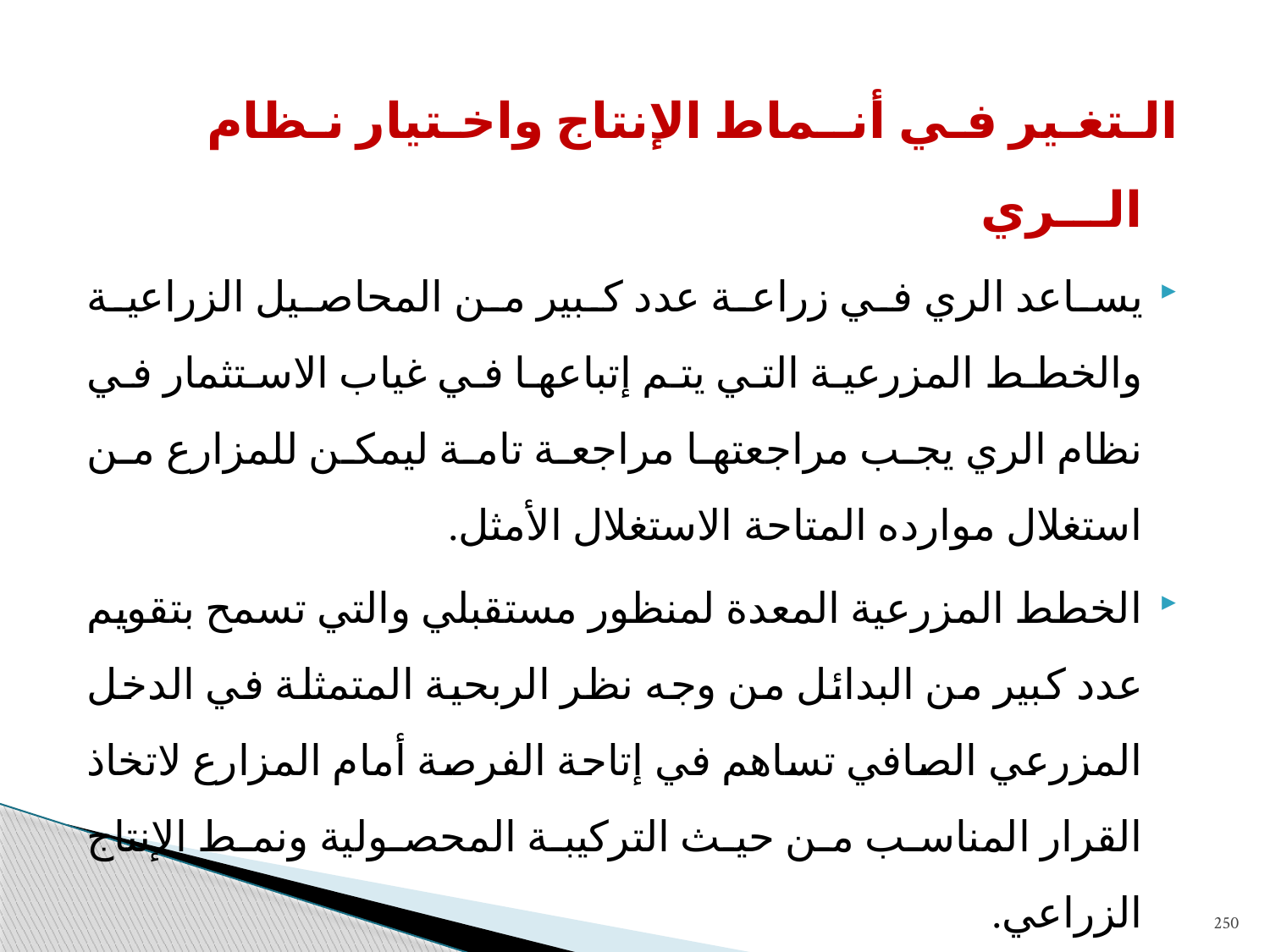

الـتغـير فـي أنــماط الإنتاج واخـتيار نـظام الـــري
يساعد الري في زراعة عدد كبير من المحاصيل الزراعية والخطط المزرعية التي يتم إتباعها في غياب الاستثمار في نظام الري يجب مراجعتها مراجعة تامة ليمكن للمزارع من استغلال موارده المتاحة الاستغلال الأمثل.
الخطط المزرعية المعدة لمنظور مستقبلي والتي تسمح بتقويم عدد كبير من البدائل من وجه نظر الربحية المتمثلة في الدخل المزرعي الصافي تساهم في إتاحة الفرصة أمام المزارع لاتخاذ القرار المناسب من حيث التركيبة المحصولية ونمط الإنتاج الزراعي.
وفقط عن طريق أعداد خطة مزرعية متكاملة سوف يتجنب المزارع إتخاذ قرارات عشوائية بخصوص عائد الاستثمار في نظام الري.
250